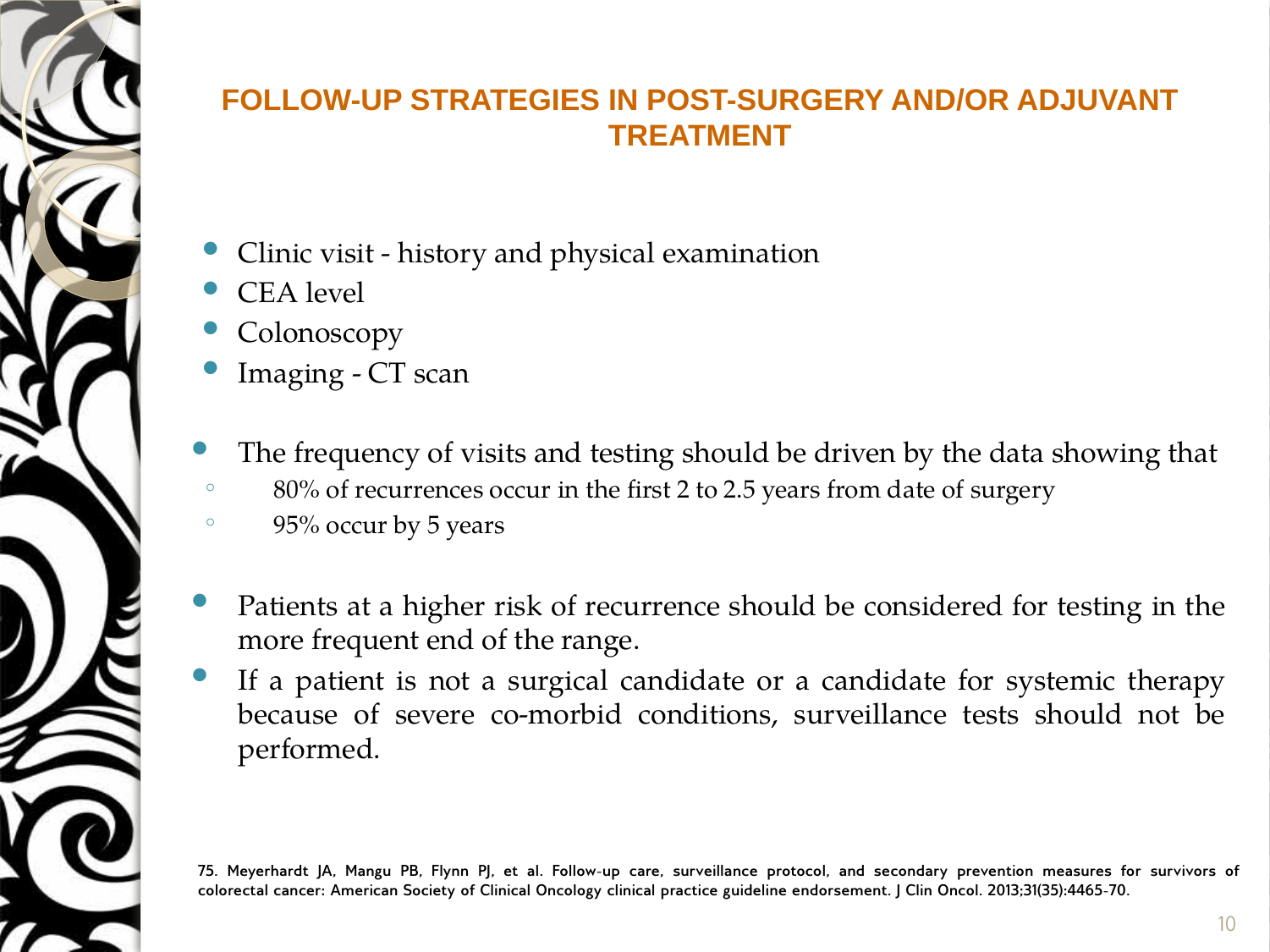

# FOLLOW-UP STRATEGIES IN POST-SURGERY AND/OR ADJUVANT TREATMENT
Clinic visit - history and physical examination
CEA level
Colonoscopy
Imaging - CT scan

The frequency of visits and testing should be driven by the data showing that
80% of recurrences occur in the first 2 to 2.5 years from date of surgery
95% occur by 5 years

Patients at a higher risk of recurrence should be considered for testing in the more frequent end of the range.
If a patient is not a surgical candidate or a candidate for systemic therapy because of severe co-morbid conditions, surveillance tests should not be performed.
75. Meyerhardt JA, Mangu PB, Flynn PJ, et al. Follow-up care, surveillance protocol, and secondary prevention measures for survivors of colorectal cancer: American Society of Clinical Oncology clinical practice guideline endorsement. J Clin Oncol. 2013;31(35):4465-70.
10